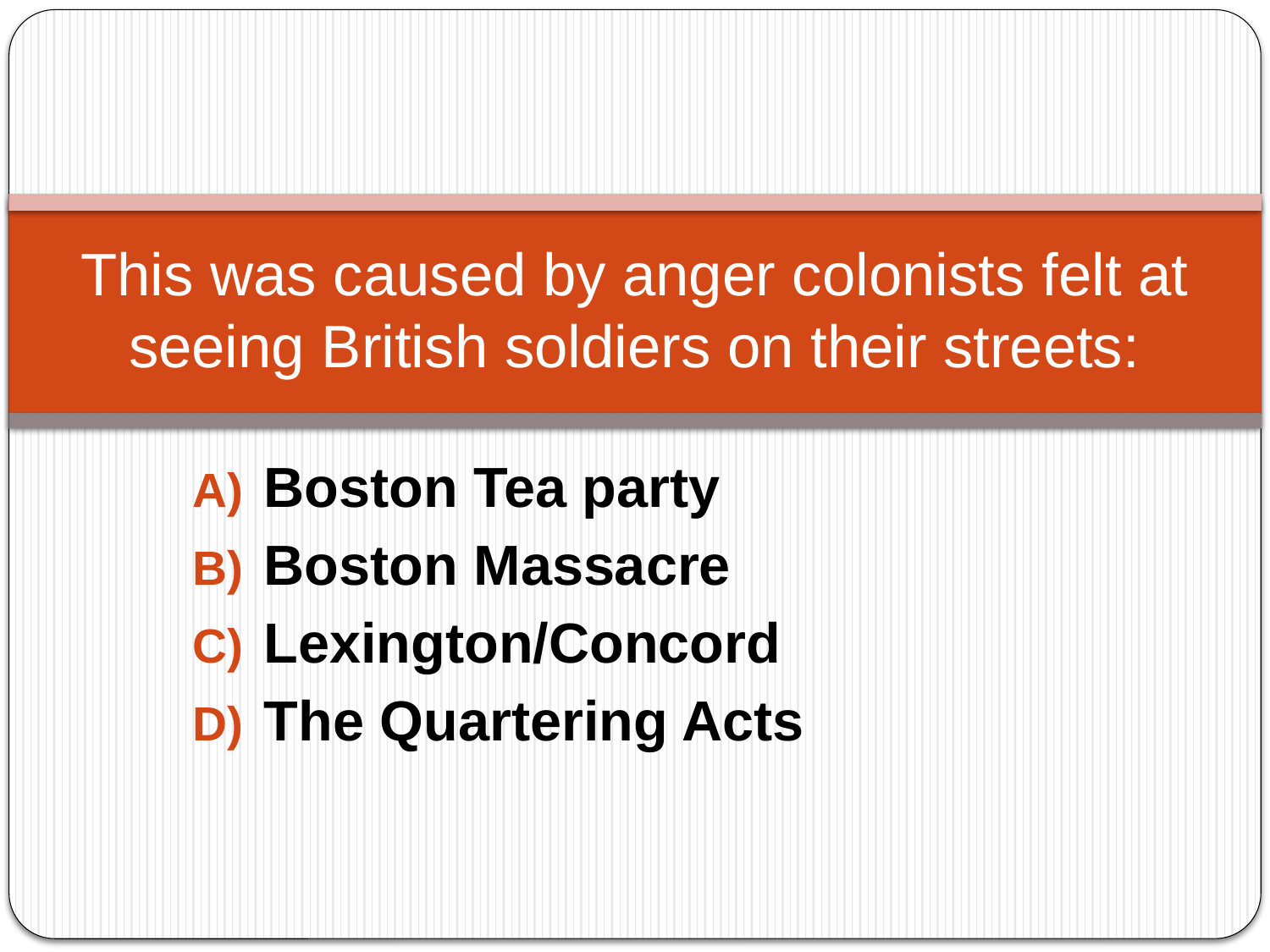

# This was caused by anger colonists felt at seeing British soldiers on their streets:
Boston Tea party
Boston Massacre
Lexington/Concord
The Quartering Acts